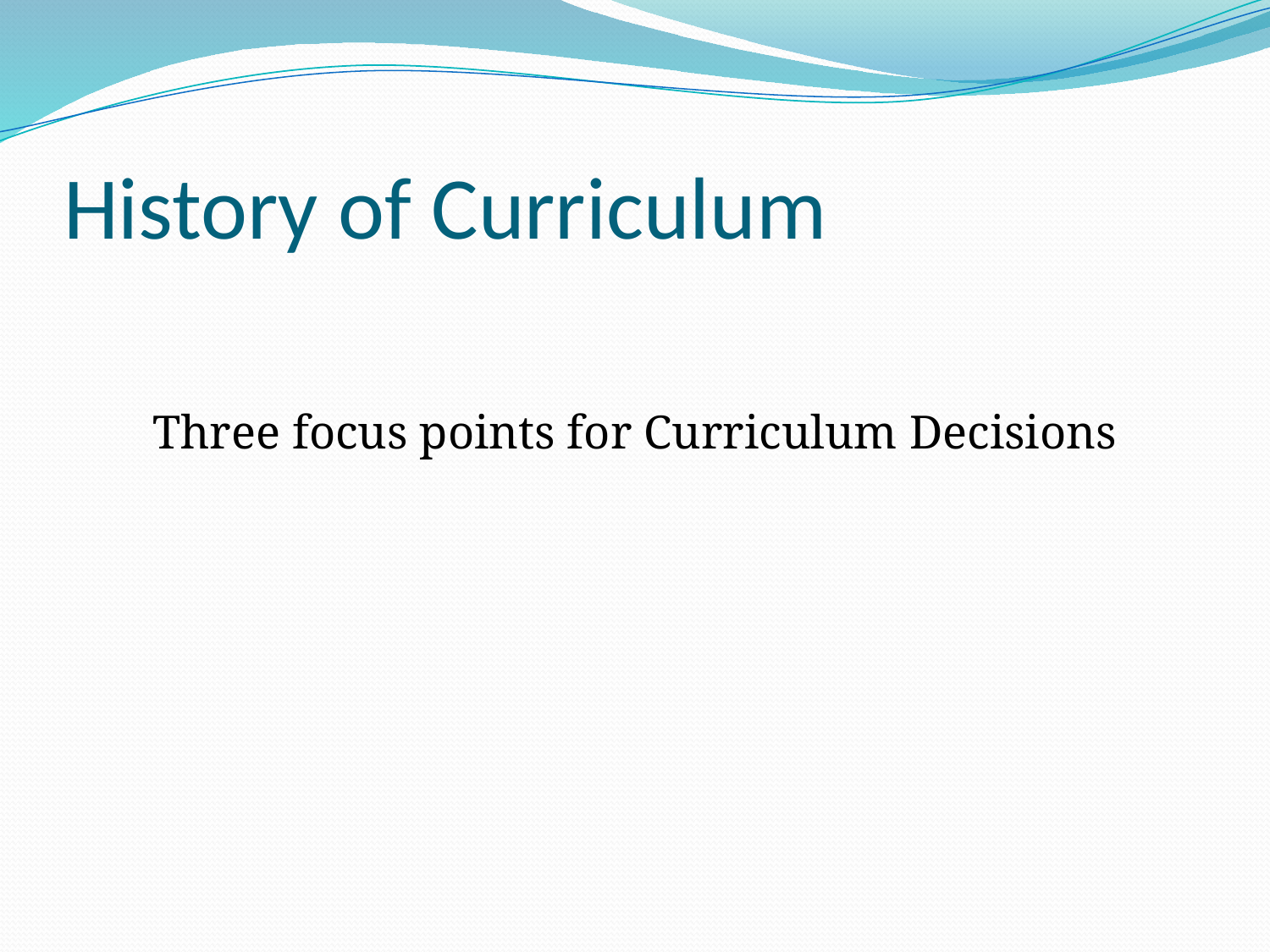

# History of Curriculum

Three focus points for Curriculum Decisions